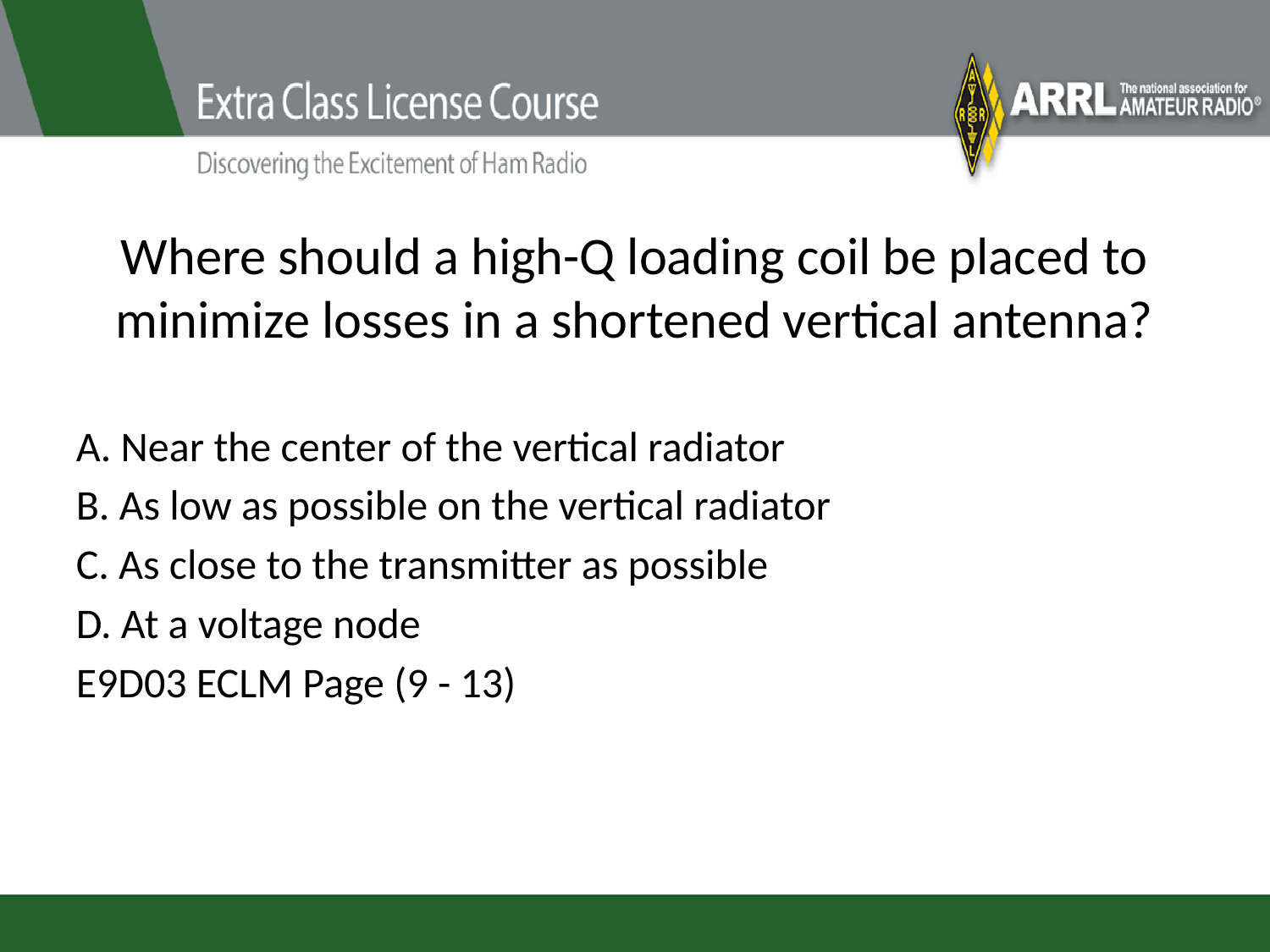

# Where should a high-Q loading coil be placed to minimize losses in a shortened vertical antenna?
A. Near the center of the vertical radiator
B. As low as possible on the vertical radiator
C. As close to the transmitter as possible
D. At a voltage node
E9D03 ECLM Page (9 - 13)